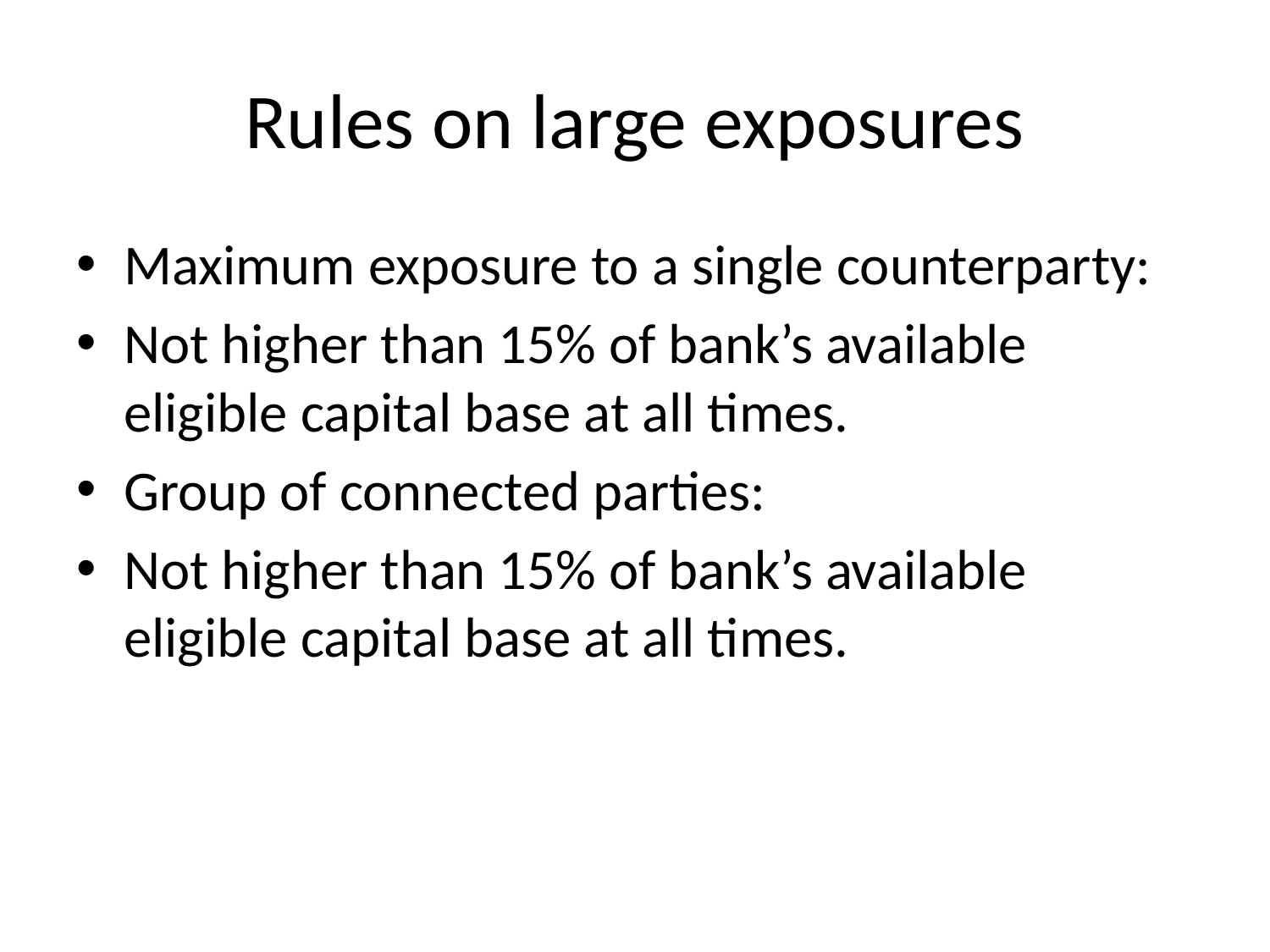

# Rules on large exposures
Maximum exposure to a single counterparty:
Not higher than 15% of bank’s available eligible capital base at all times.
Group of connected parties:
Not higher than 15% of bank’s available eligible capital base at all times.